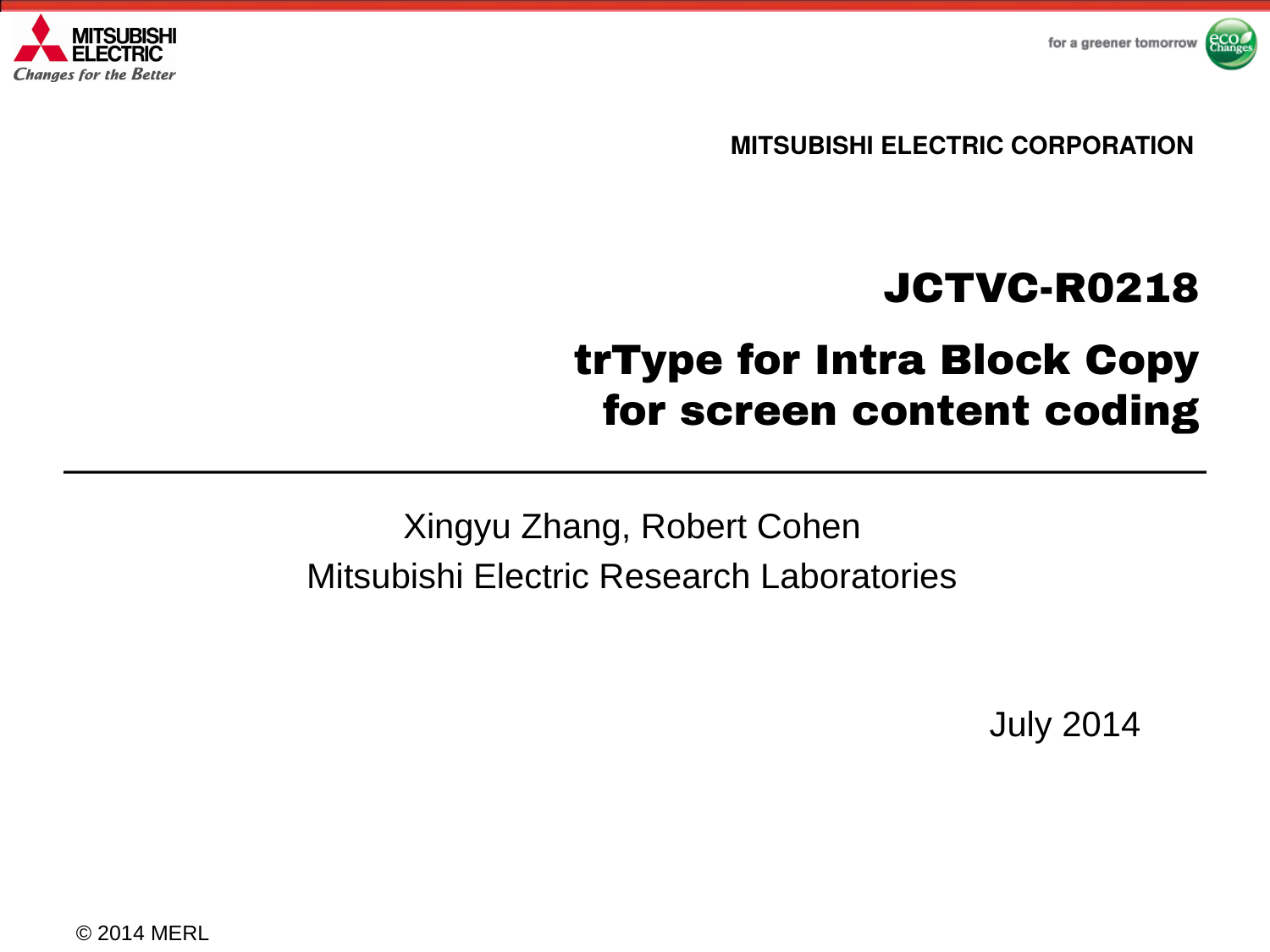

JCTVC-R0218
trType for Intra Block Copy for screen content coding
Xingyu Zhang, Robert Cohen
Mitsubishi Electric Research Laboratories

July 2014